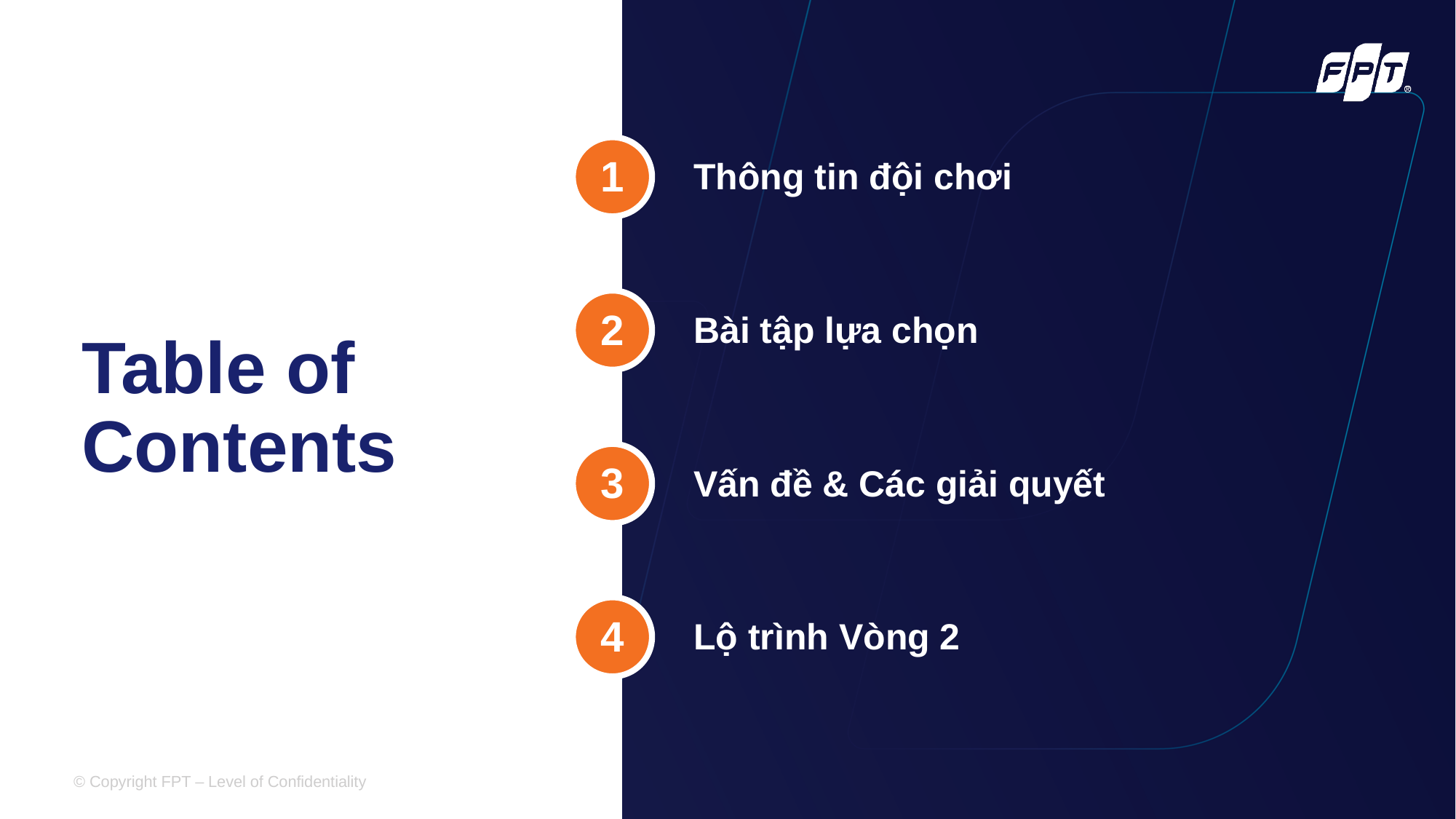

1
Thông tin đội chơi
2
# Table of Contents
Bài tập lựa chọn
3
Vấn đề & Các giải quyết
4
Lộ trình Vòng 2